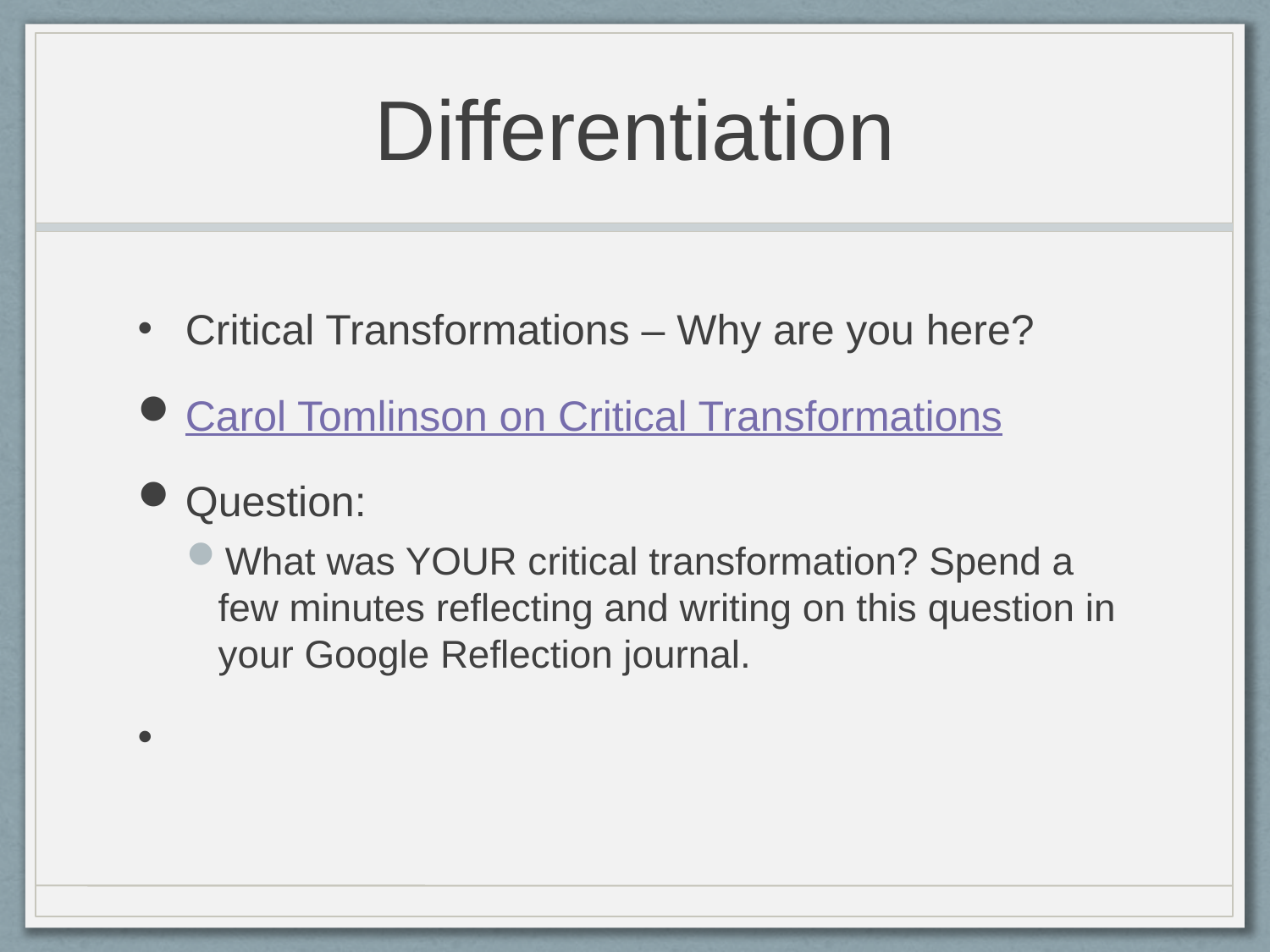

# Differentiation
Critical Transformations – Why are you here?
Carol Tomlinson on Critical Transformations
Question:
What was YOUR critical transformation? Spend a few minutes reflecting and writing on this question in your Google Reflection journal.